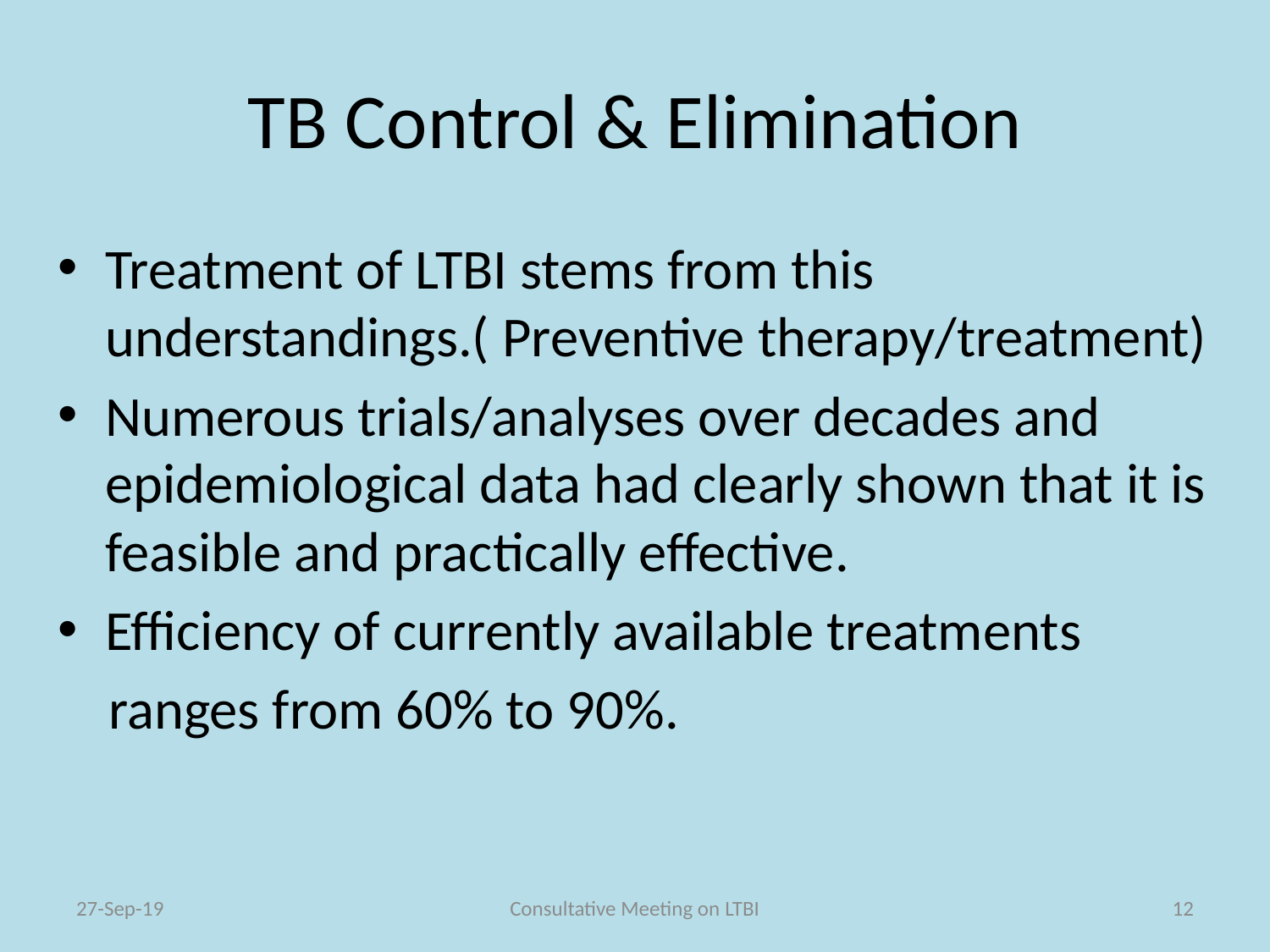

# TB Control & Elimination
Treatment of LTBI stems from this understandings.( Preventive therapy/treatment)
Numerous trials/analyses over decades and epidemiological data had clearly shown that it is feasible and practically effective.
Efficiency of currently available treatments
    ranges from 60% to 90%.
27-Sep-19
Consultative Meeting on LTBI
12